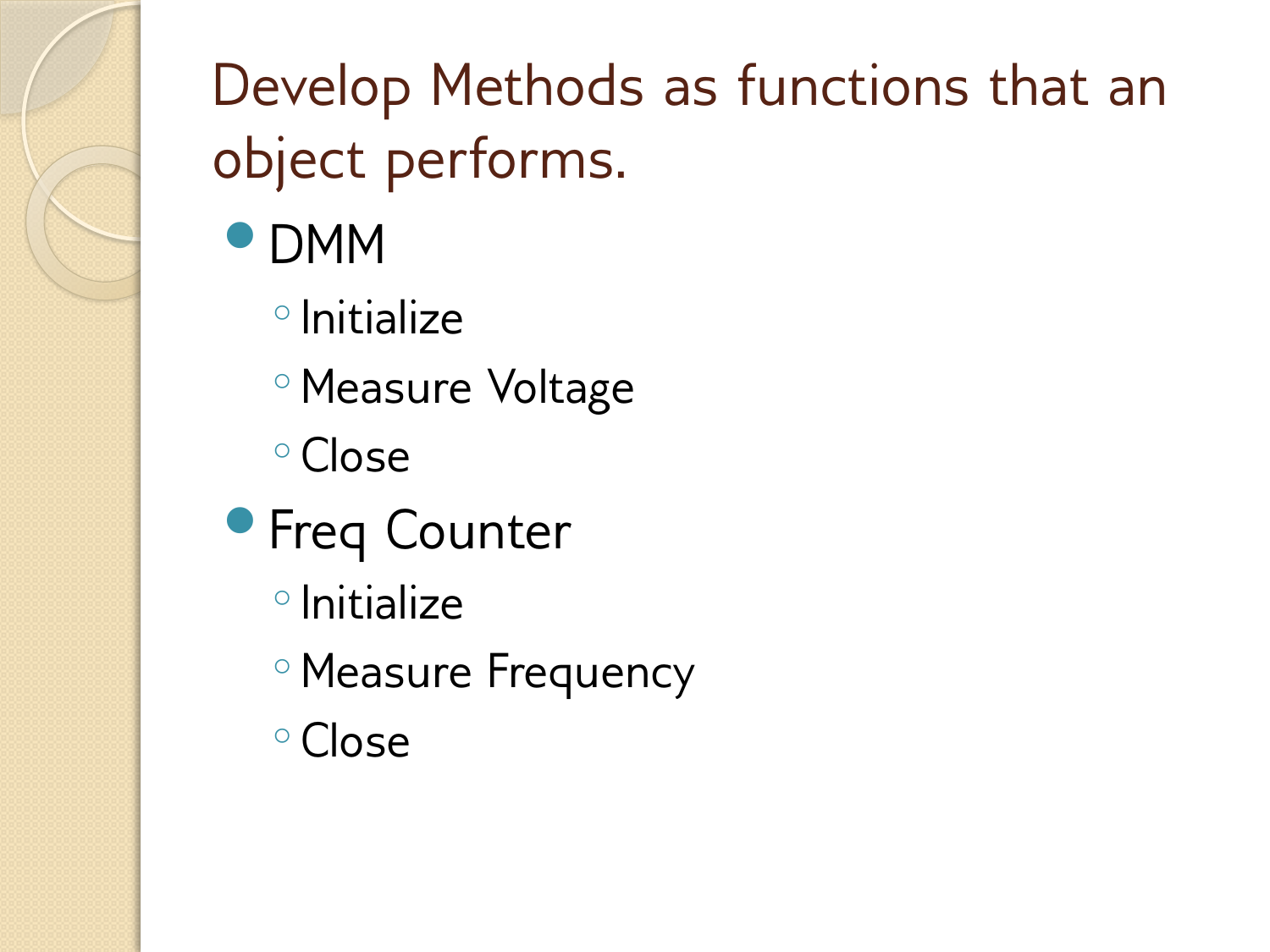

# Develop Methods as functions that an object performs.
DMM
Initialize
Measure Voltage
Close
Freq Counter
Initialize
Measure Frequency
Close